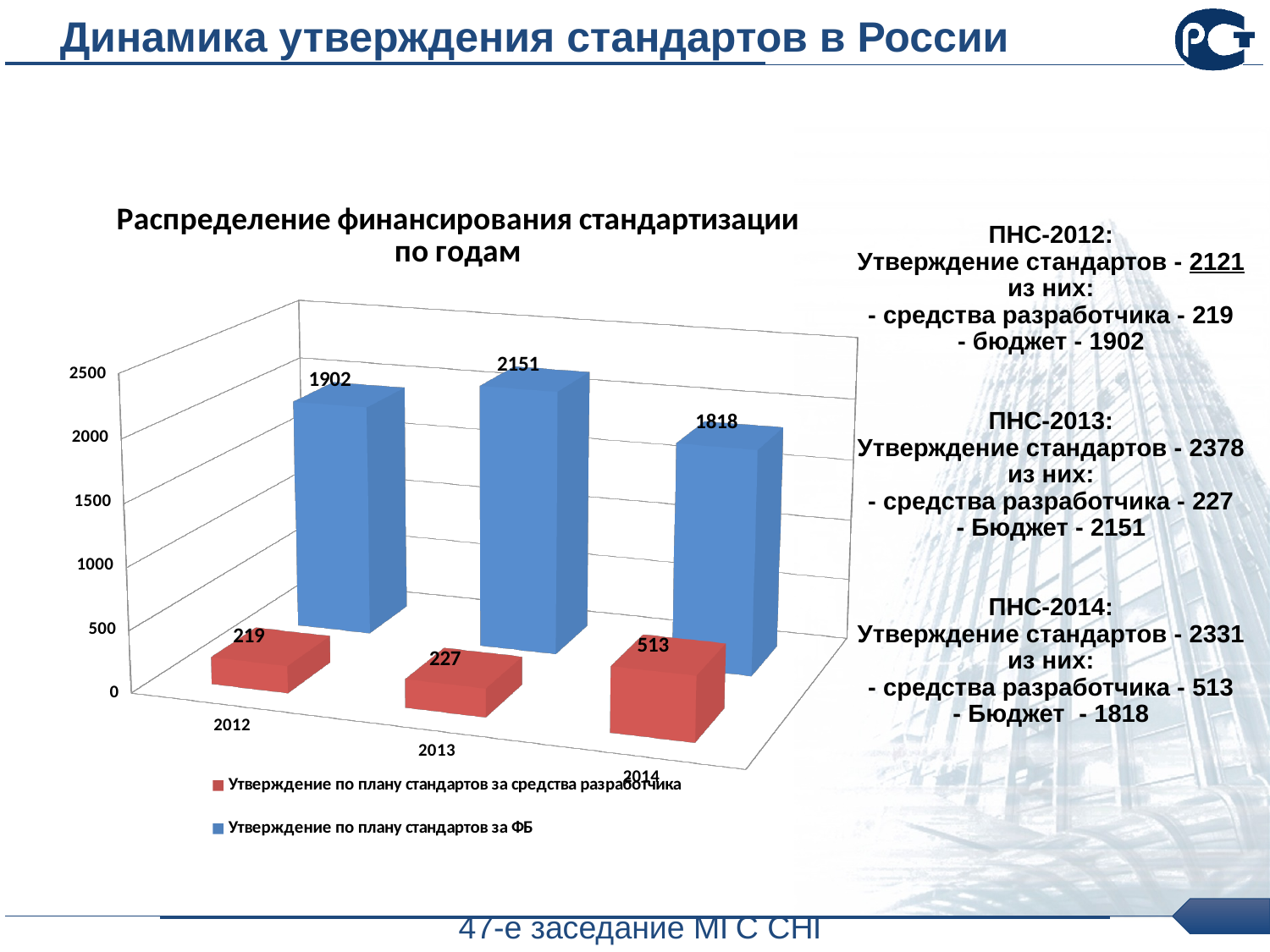

Динамика утверждения стандартов в России

[unsupported chart]

ПНС-2012:
Утверждение стандартов - 2121
из них:
- средства разработчика - 219
- бюджет - 1902
ПНС-2013:
Утверждение стандартов - 2378
из них:
- средства разработчика - 227
- Бюджет - 2151

ПНС-2014:
Утверждение стандартов - 2331
из них:
- средства разработчика - 513
- Бюджет  - 1818
47-е заседание МГС СНГ